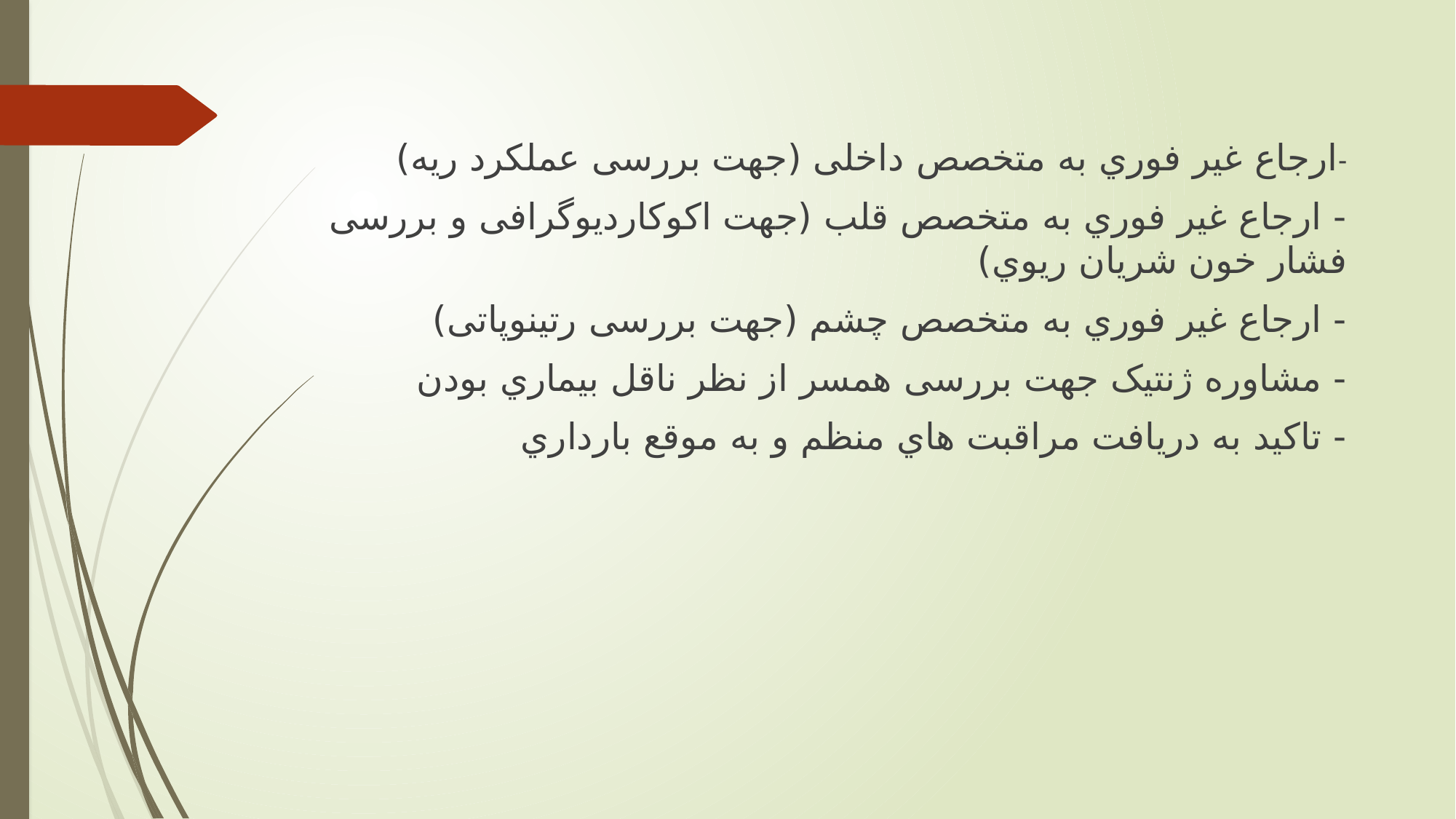

-ارجاع غیر فوري به متخصص داخلی (جهت بررسی عملكرد ريه)
- ارجاع غیر فوري به متخصص قلب (جهت اكوكارديوگرافی و بررسی فشار خون شريان ريوي)
- ارجاع غیر فوري به متخصص چشم (جهت بررسی رتینوپاتی)
- مشاوره ژنتیک جهت بررسی همسر از نظر ناقل بیماري بودن
- تاكید به دريافت مراقبت هاي منظم و به موقع بارداري